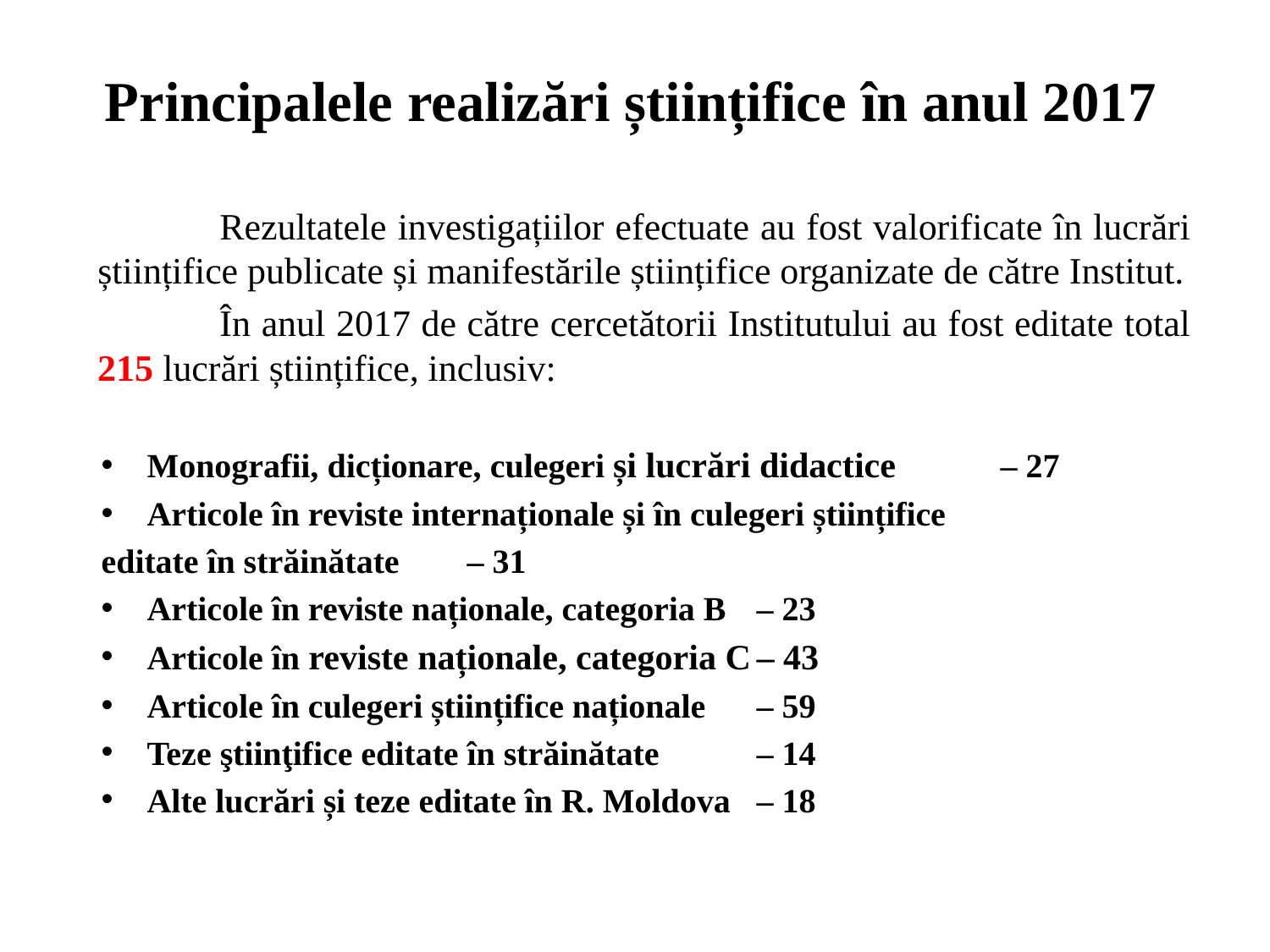

# Principalele realizări științifice în anul 2017
	Rezultatele investigațiilor efectuate au fost valorificate în lucrări științifice publicate și manifestările științifice organizate de către Institut.
	În anul 2017 de către cercetătorii Institutului au fost editate total 215 lucrări științifice, inclusiv:

Monografii, dicționare, culegeri și lucrări didactice 		– 27
Articole în reviste internaționale și în culegeri științifice
					editate în străinătate 	– 31
Articole în reviste naționale, categoria B 			– 23
Articole în reviste naționale, categoria C			– 43
Articole în culegeri științifice naționale 			– 59
Teze ştiinţifice editate în străinătate 				– 14
Alte lucrări și teze editate în R. Moldova 			– 18